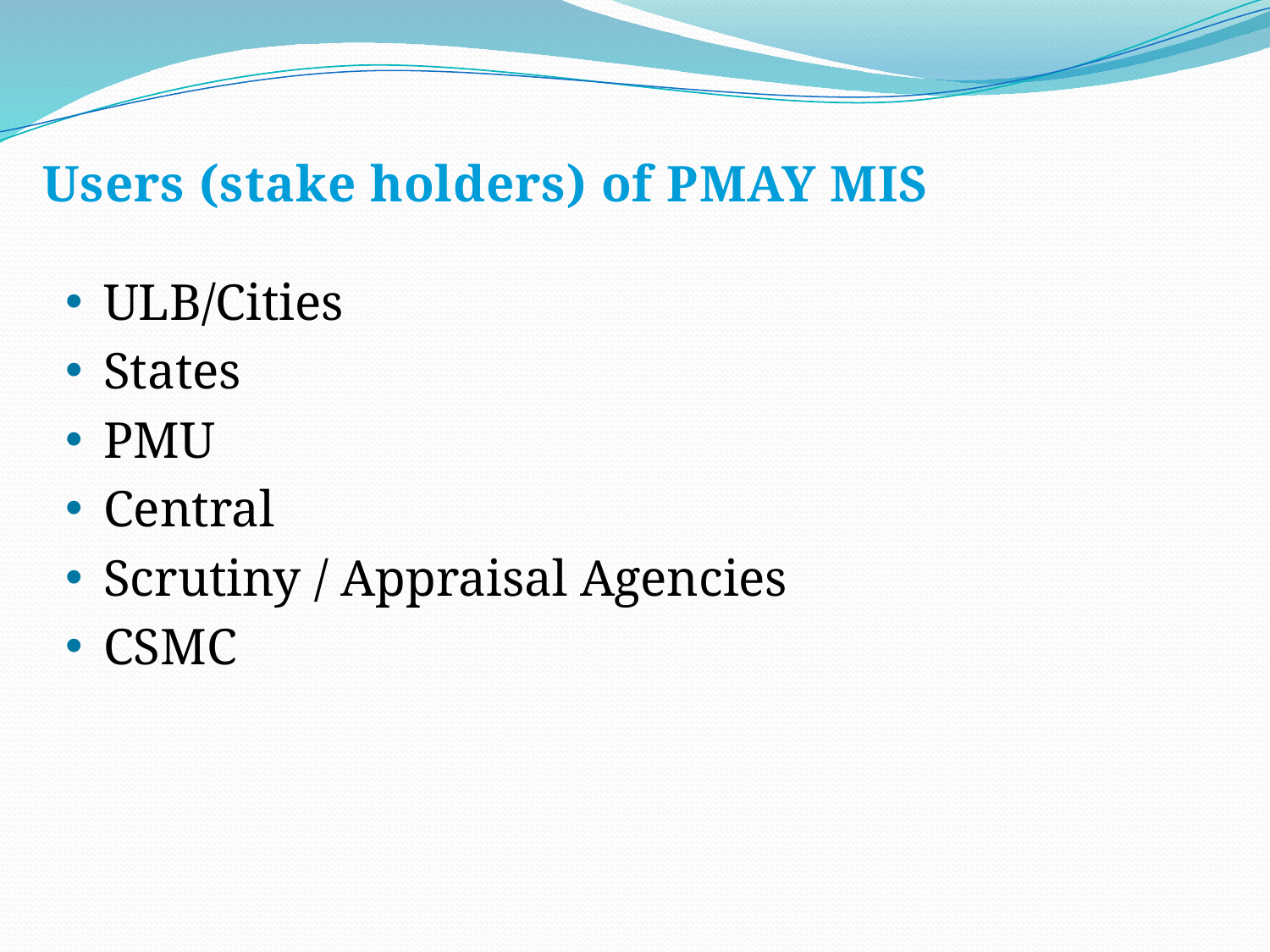

# Users (stake holders) of PMAY MIS
ULB/Cities
States
PMU
Central
Scrutiny / Appraisal Agencies
CSMC